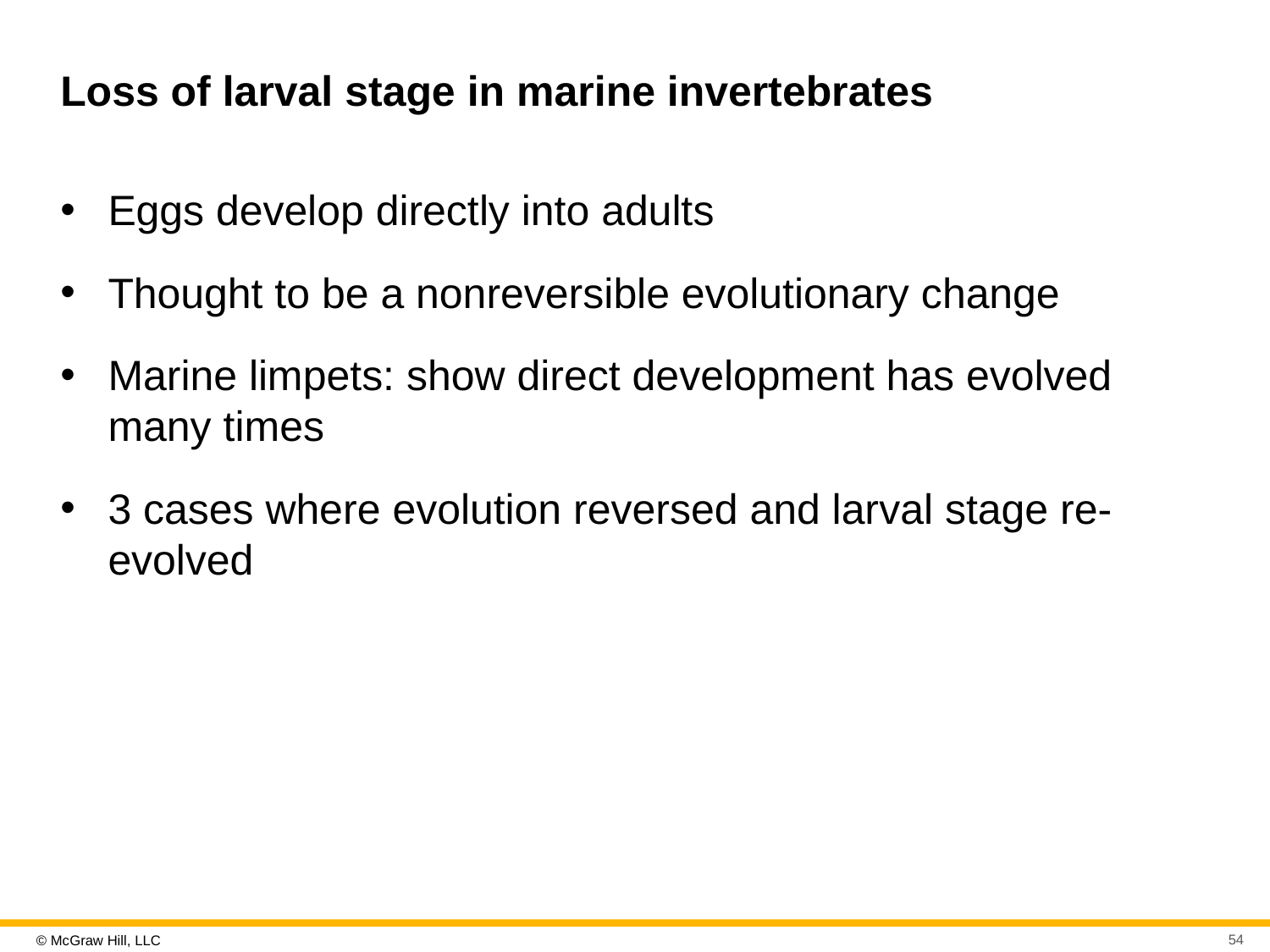

# Loss of larval stage in marine invertebrates
Eggs develop directly into adults
Thought to be a nonreversible evolutionary change
Marine limpets: show direct development has evolved many times
3 cases where evolution reversed and larval stage re-evolved
54